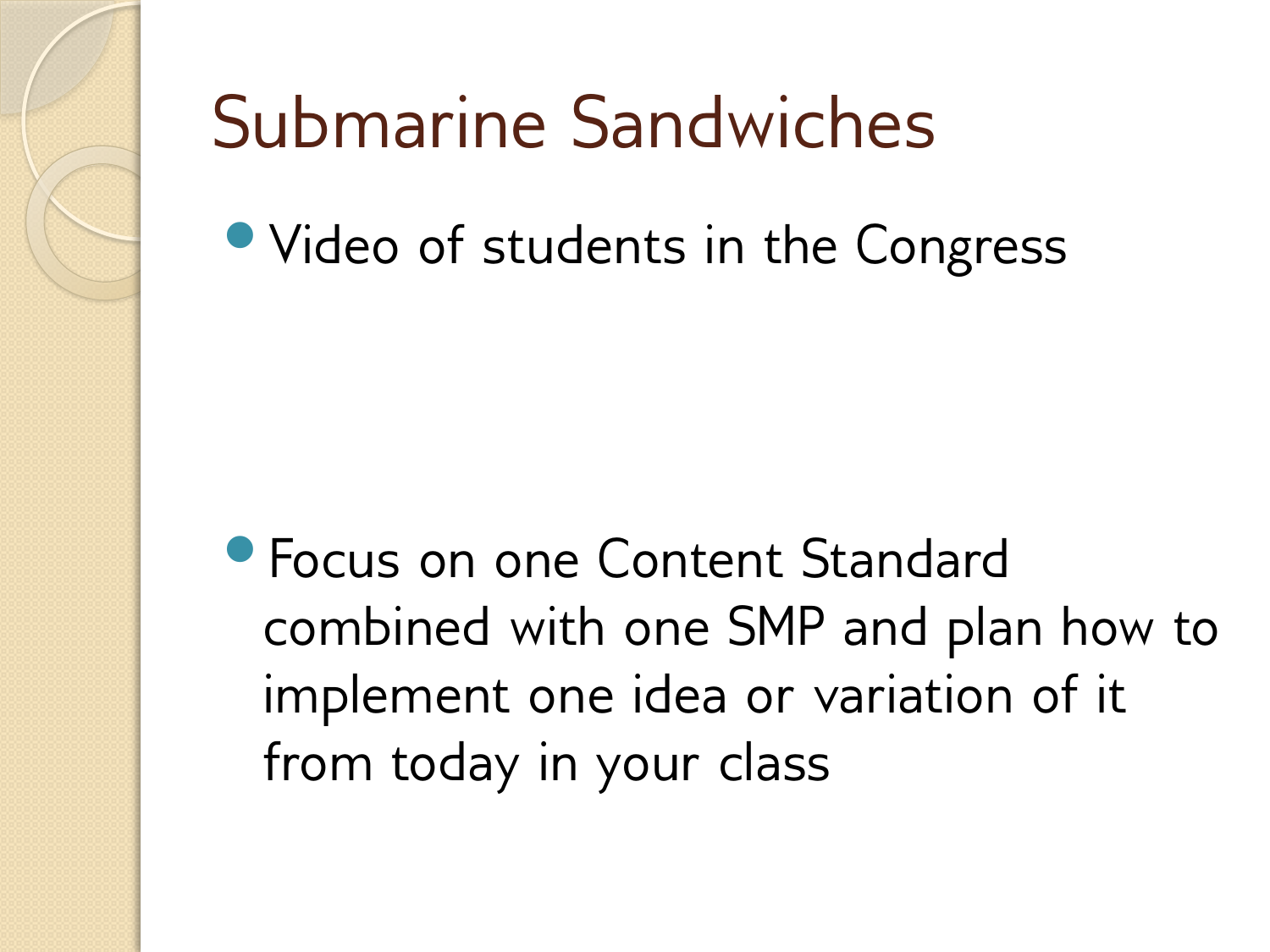

# Submarine Sandwiches
Video of students in the Congress

Focus on one Content Standard combined with one SMP and plan how to implement one idea or variation of it from today in your class